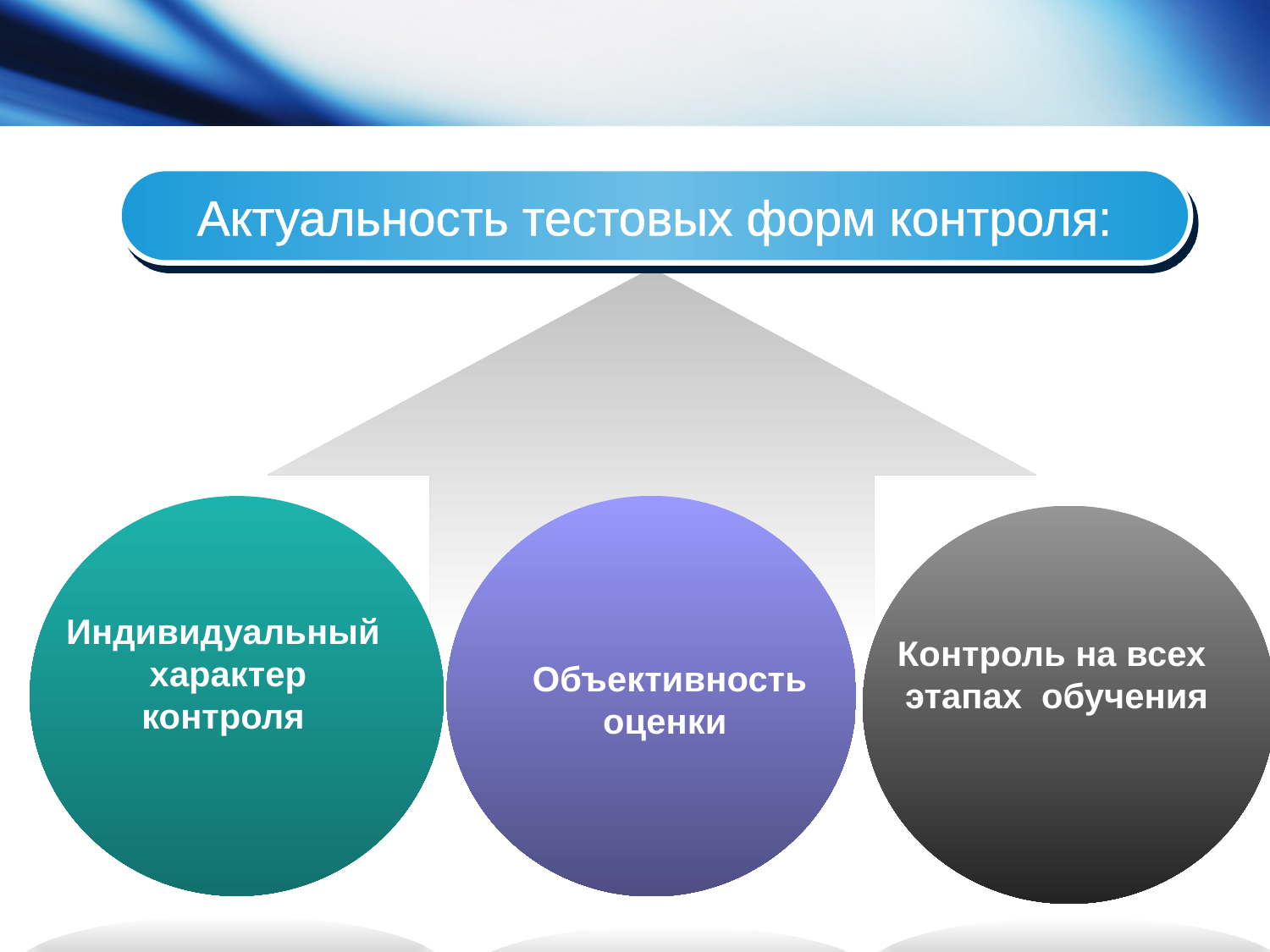

Актуальность тестовых форм контроля:

Объективность
оценки

Индивидуальный
 характер
контроля

Контроль на всех
этапах  обучения